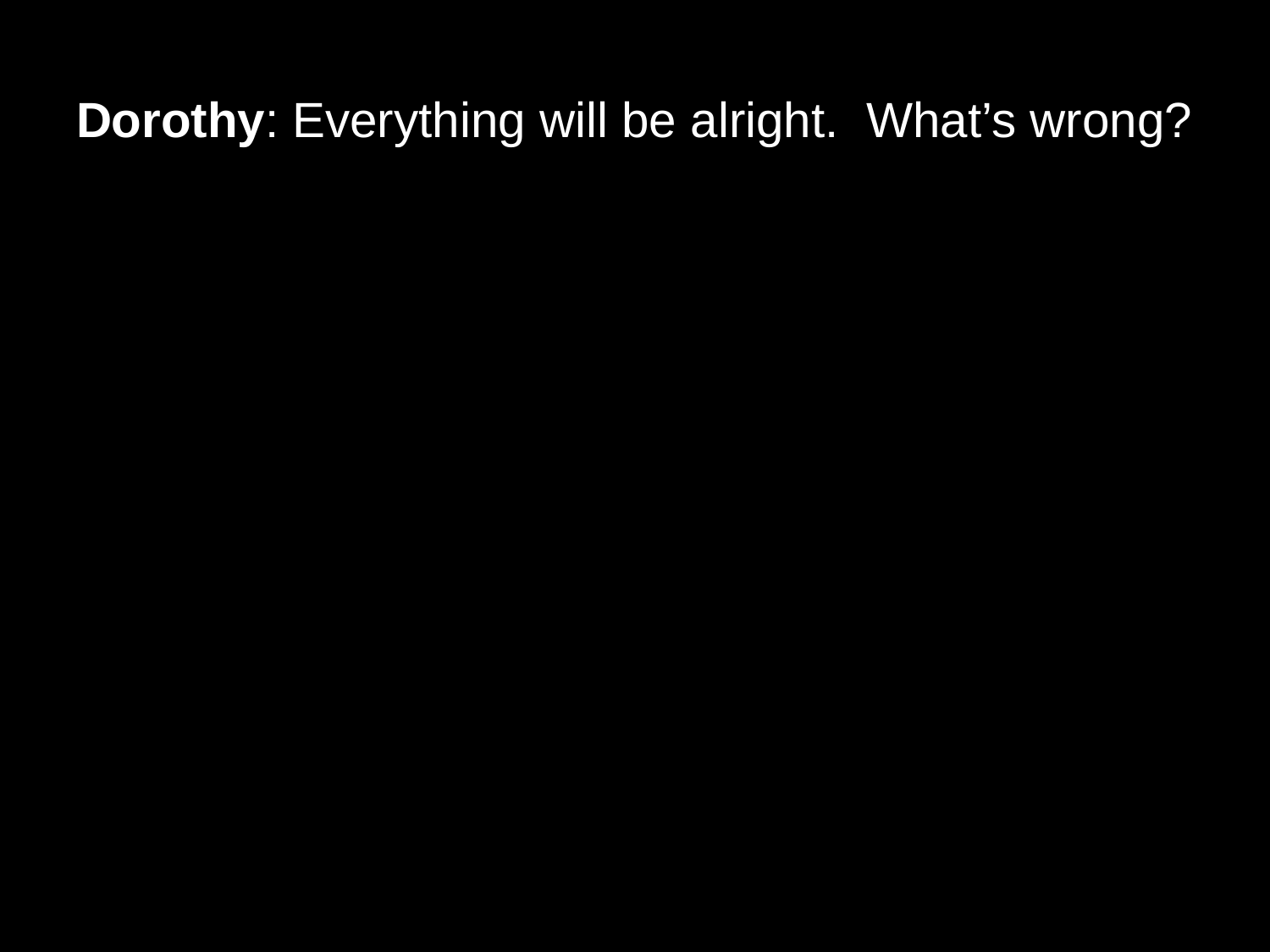

# Dorothy: Everything will be alright.  What’s wrong?